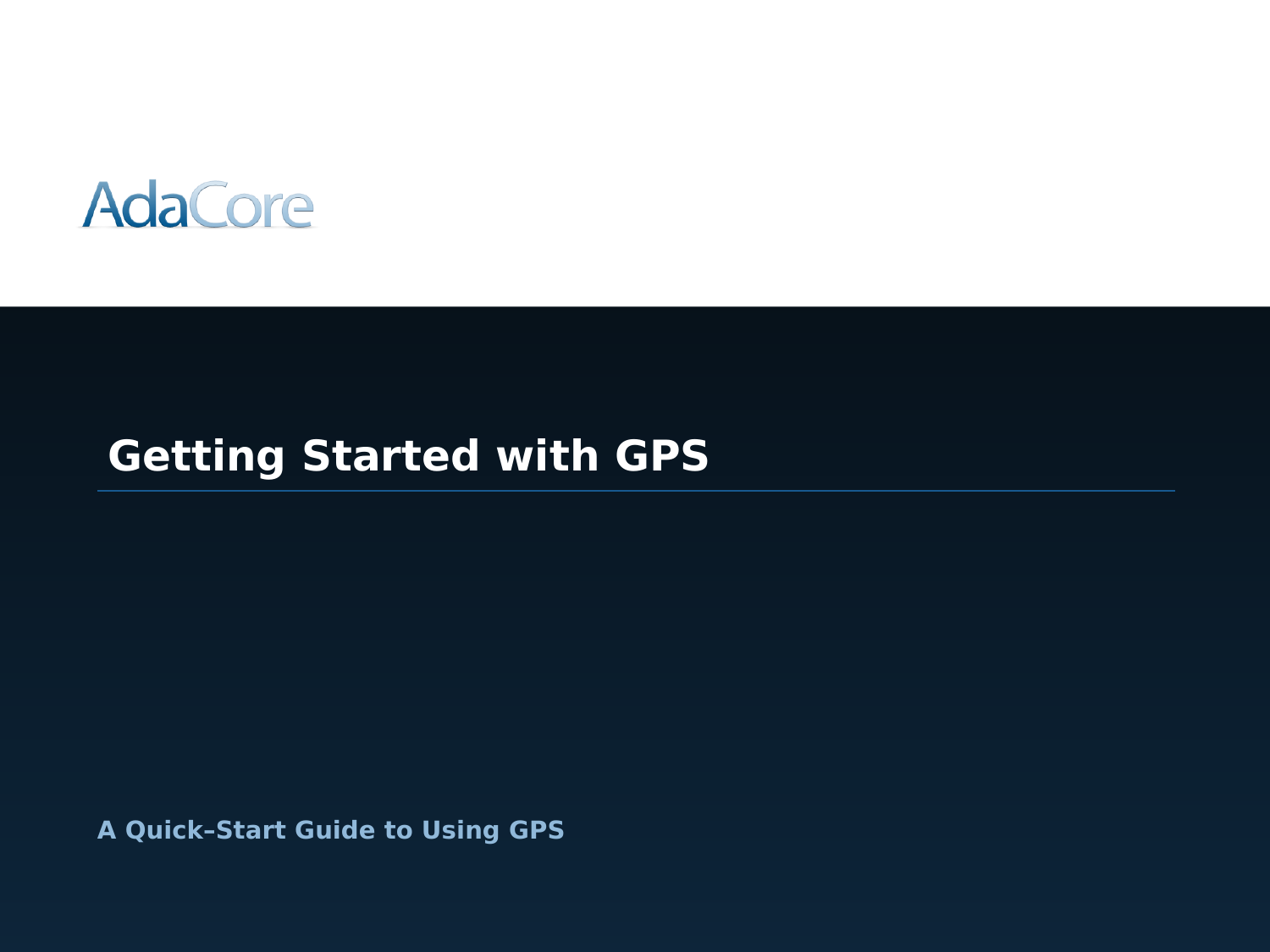

Getting Started with GPS

A Quick–Start Guide to Using GPS